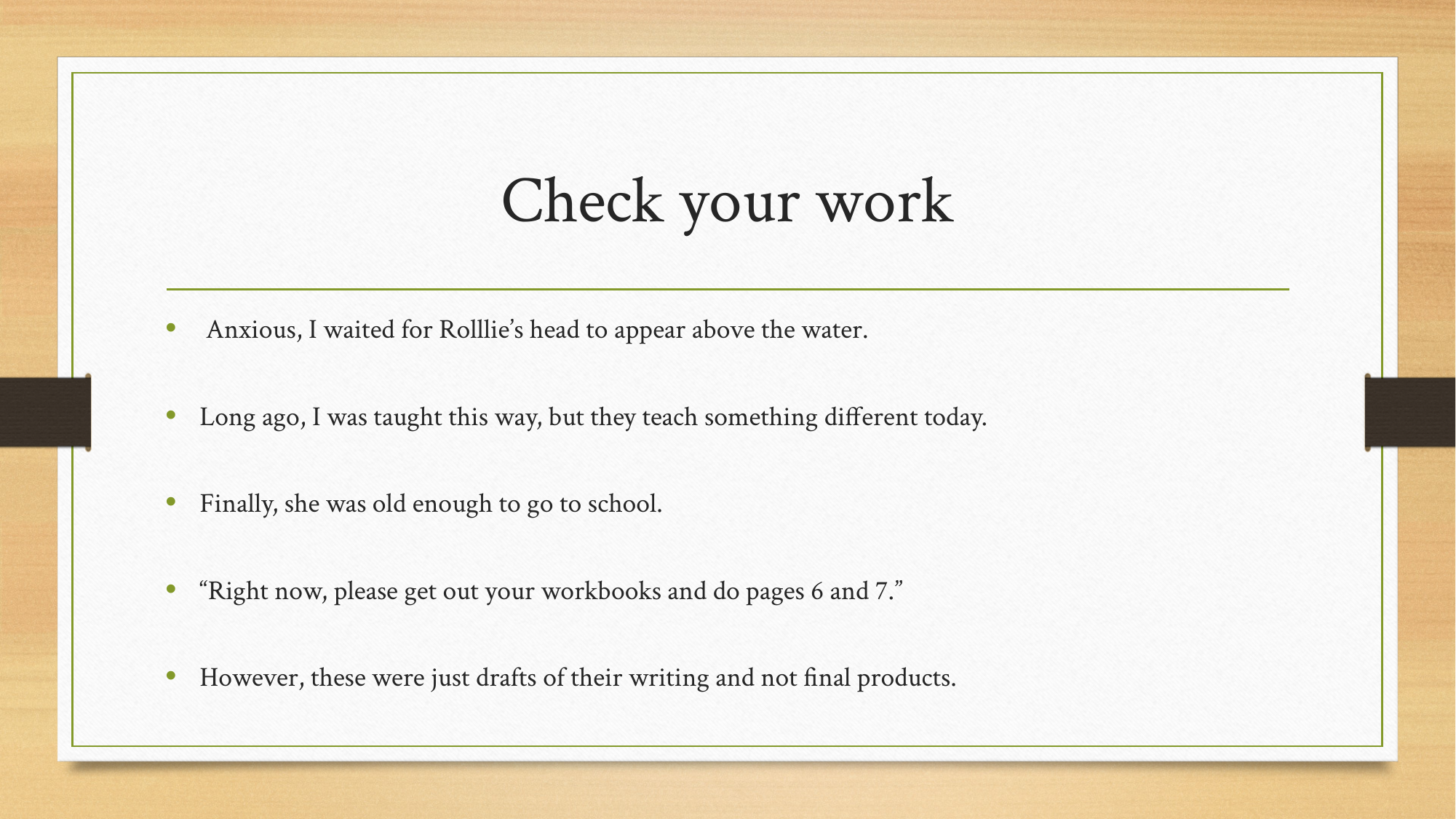

# Check your work
 Anxious, I waited for Rolllie’s head to appear above the water.

Long ago, I was taught this way, but they teach something different today.

Finally, she was old enough to go to school.

“Right now, please get out your workbooks and do pages 6 and 7.”

However, these were just drafts of their writing and not final products.